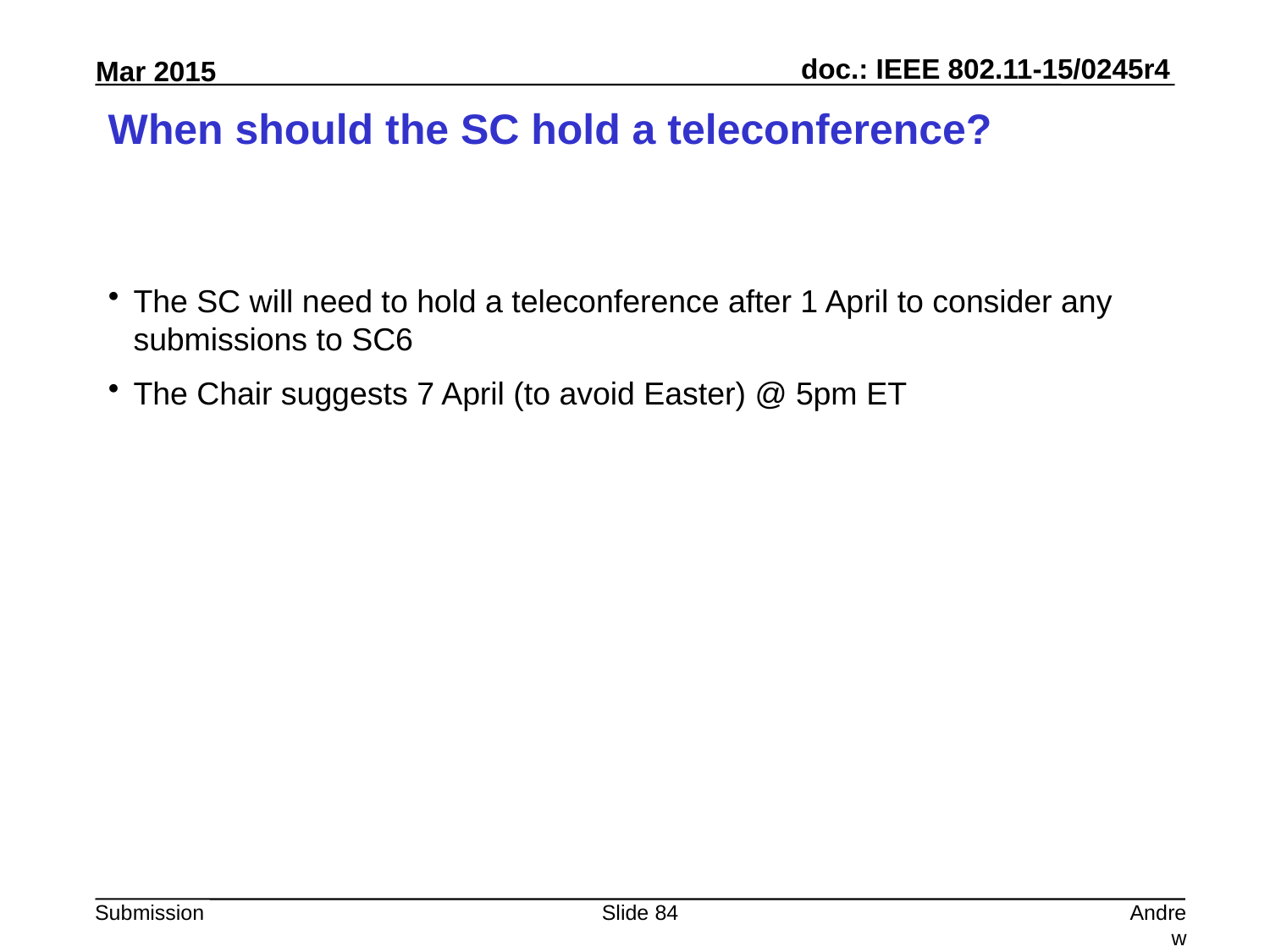

# When should the SC hold a teleconference?
The SC will need to hold a teleconference after 1 April to consider any submissions to SC6
The Chair suggests 7 April (to avoid Easter) @ 5pm ET
Slide 84
Andrew Myles, Cisco